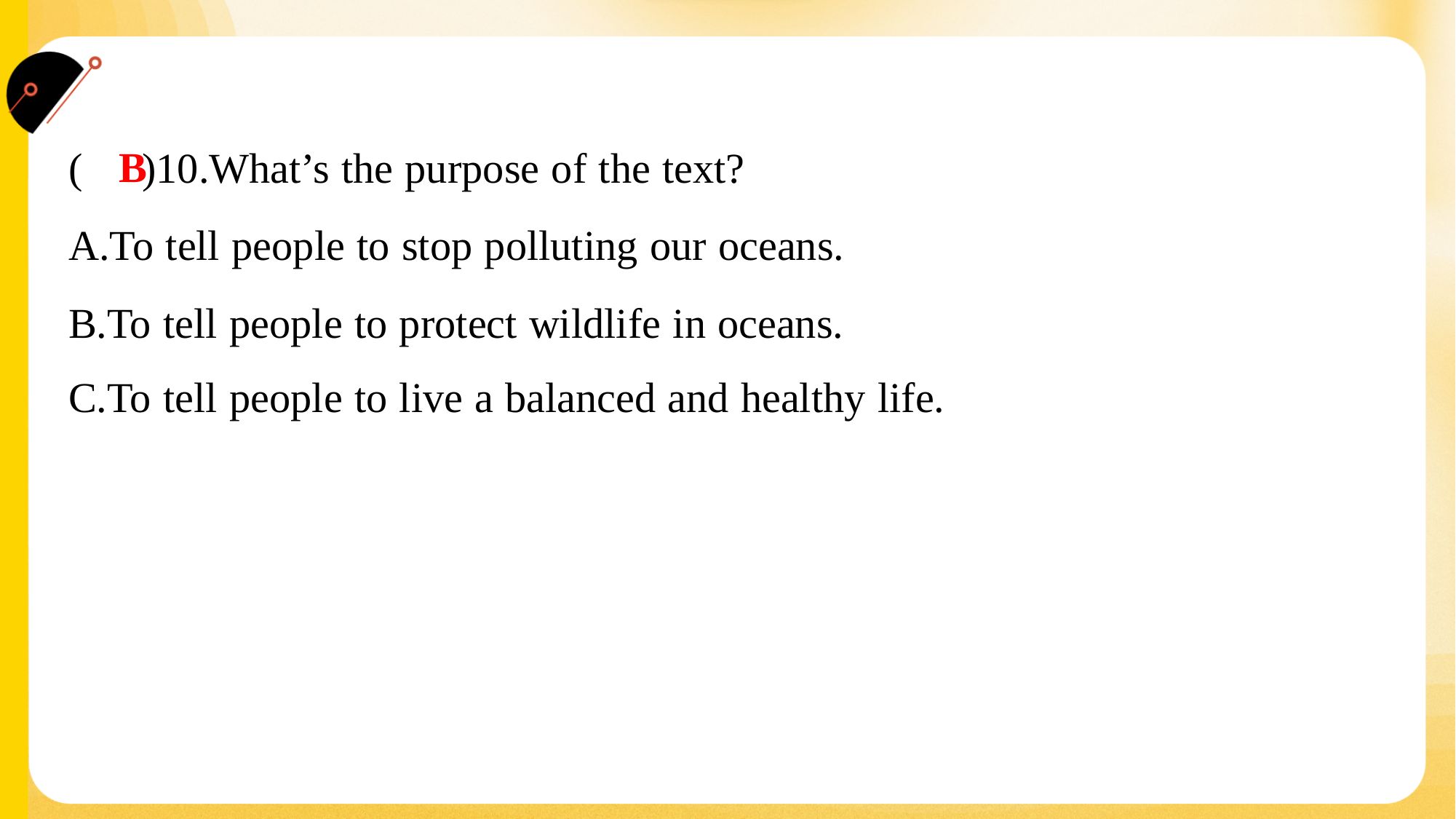

B
(     )10.What’s the purpose of the text?
A.To tell people to stop polluting our oceans.
B.To tell people to protect wildlife in oceans.
C.To tell people to live a balanced and healthy life.